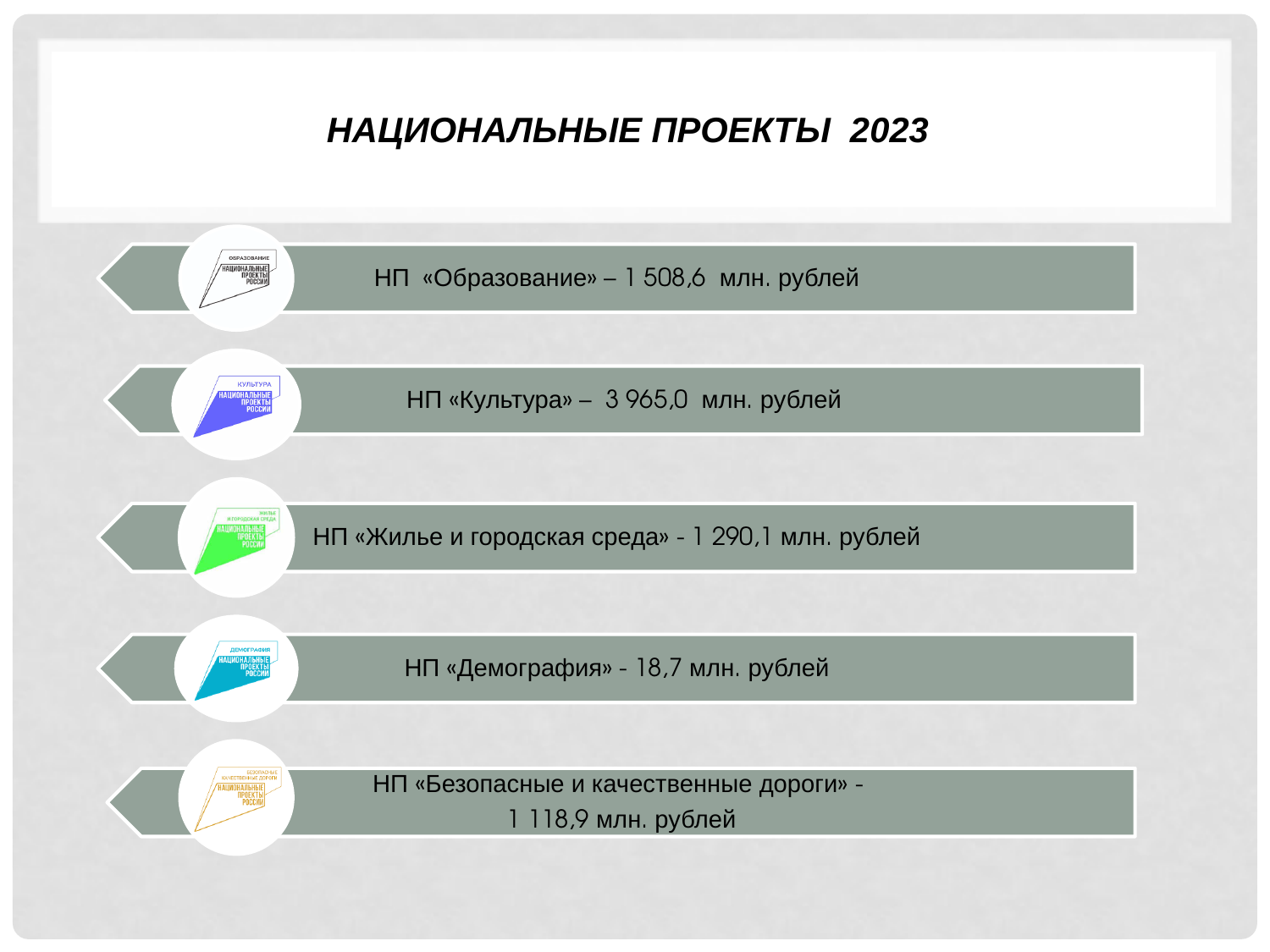

# НАЦИОНАЛЬНЫЕ ПРОЕКТЫ  2023
НП  «Образование» – 1 508,6  млн. рублей
НП «Культура» –  3 965,0  млн. рублей
НП «Жилье и городская среда» - 1 290,1 млн. рублей
НП «Демография» - 18,7 млн. рублей
НП «Безопасные и качественные дороги» -
1 118,9 млн. рублей